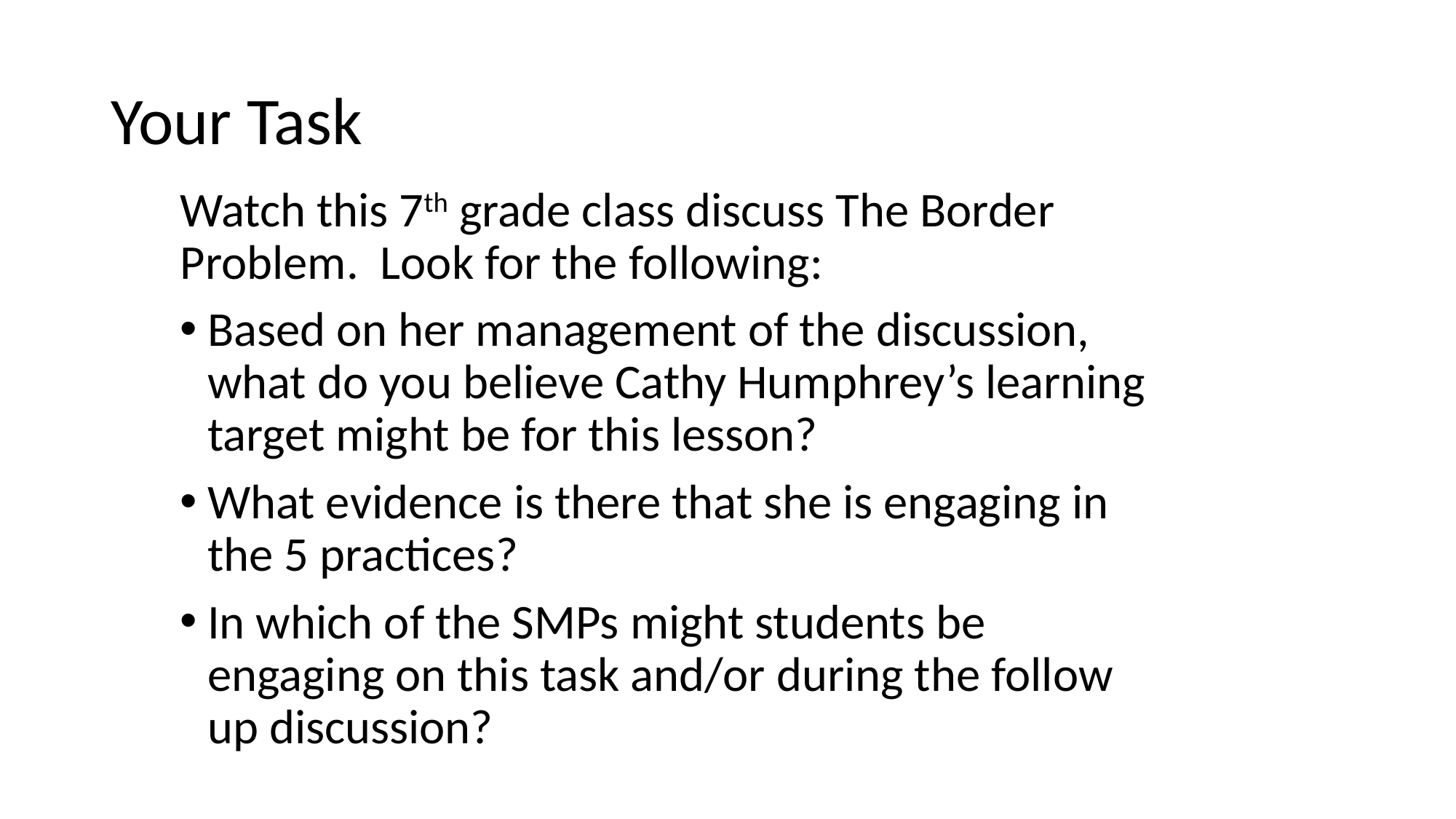

# Your Task
Watch this 7th grade class discuss The Border Problem.  Look for the following:
Based on her management of the discussion, what do you believe Cathy Humphrey’s learning target might be for this lesson?
What evidence is there that she is engaging in the 5 practices?
In which of the SMPs might students be engaging on this task and/or during the follow up discussion?